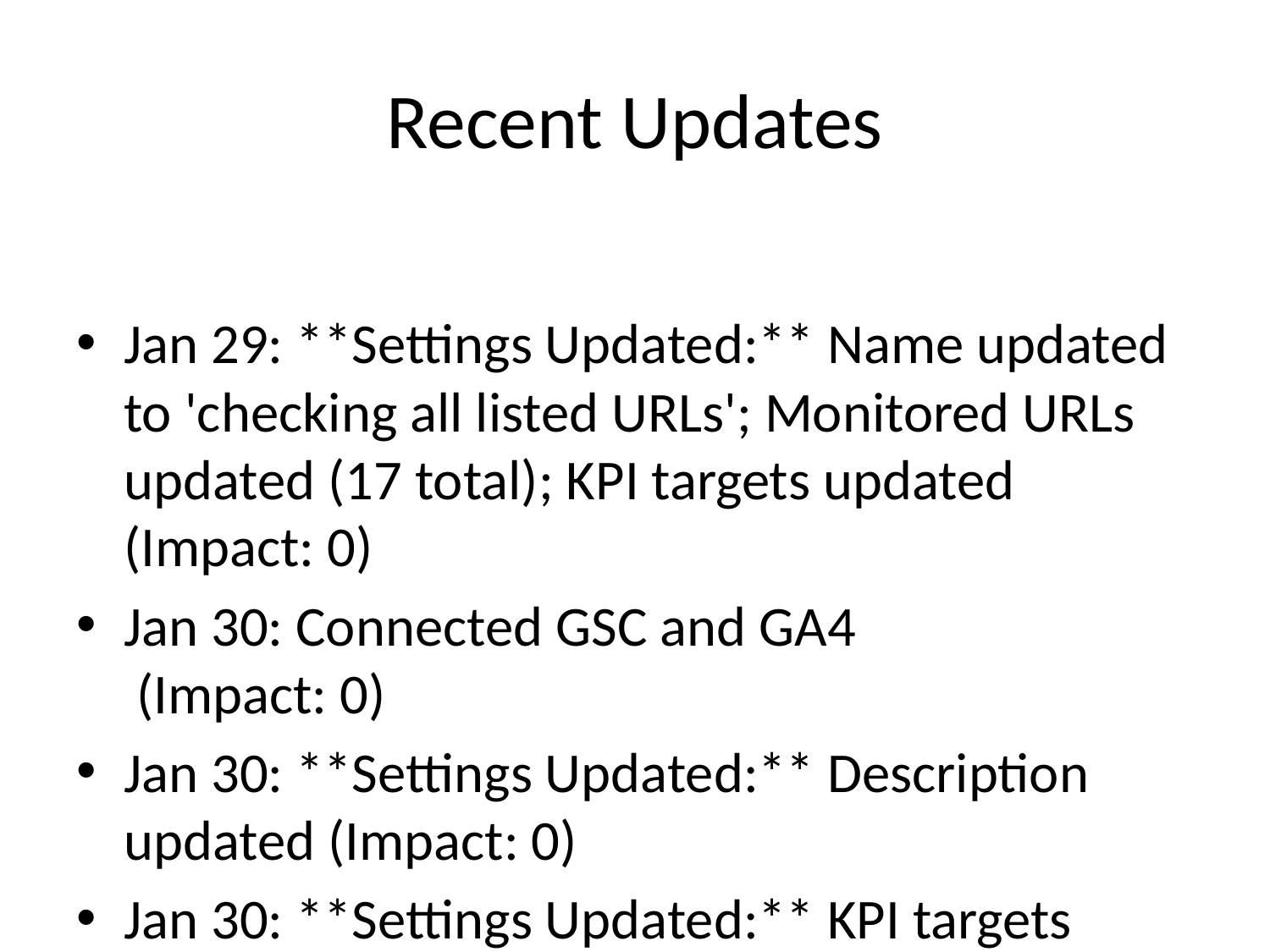

# Recent Updates

Jan 29: **Settings Updated:** Name updated to 'checking all listed URLs'; Monitored URLs updated (17 total); KPI targets updated (Impact: 0)
Jan 30: Connected GSC and GA4
 (Impact: 0)
Jan 30: **Settings Updated:** Description updated (Impact: 0)
Jan 30: **Settings Updated:** KPI targets updated (Impact: 0)
Jan 30: dfbzxvfs (Impact: 0)